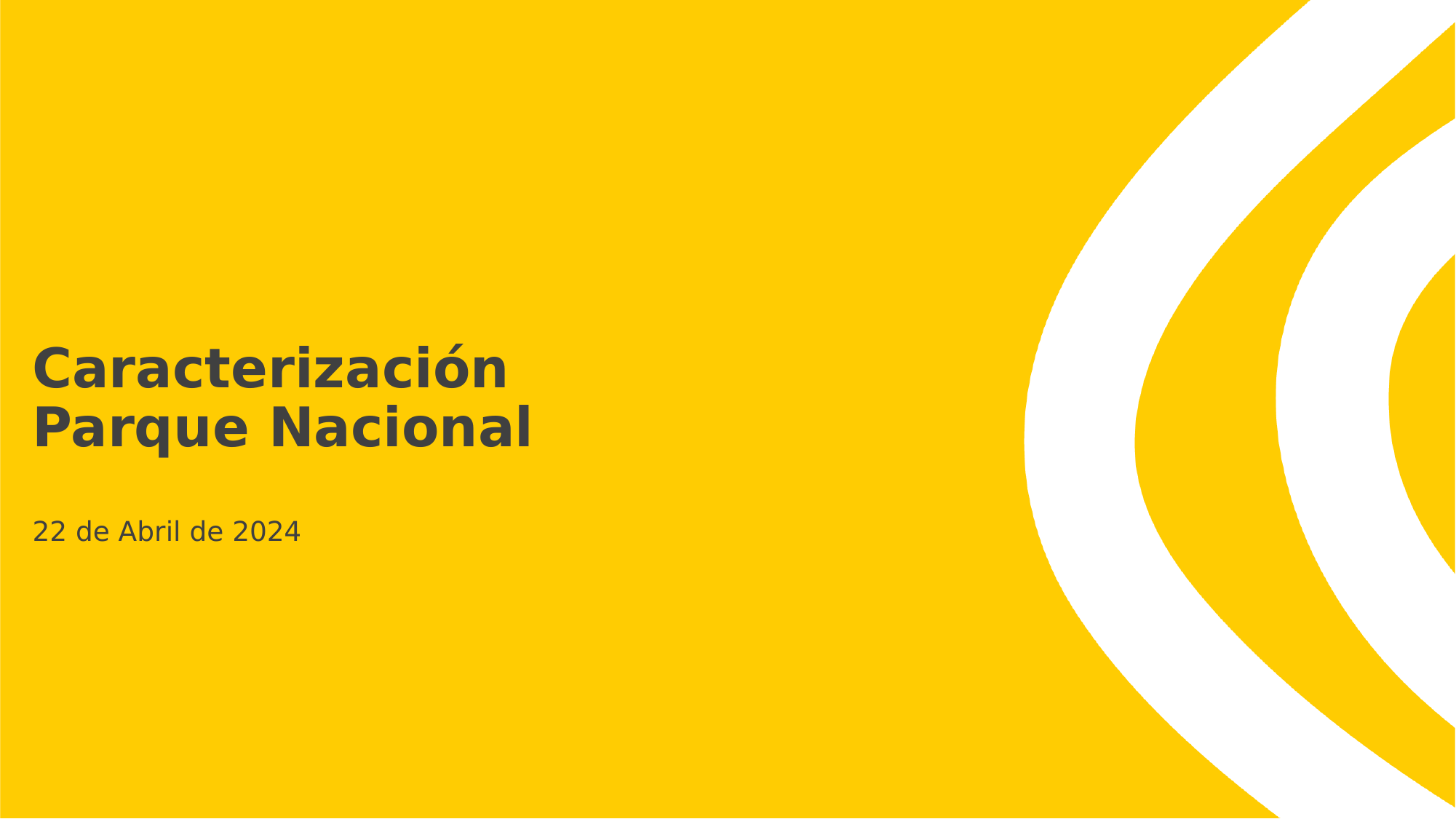

Caracterización
Parque Nacional

22 de Abril de 2024